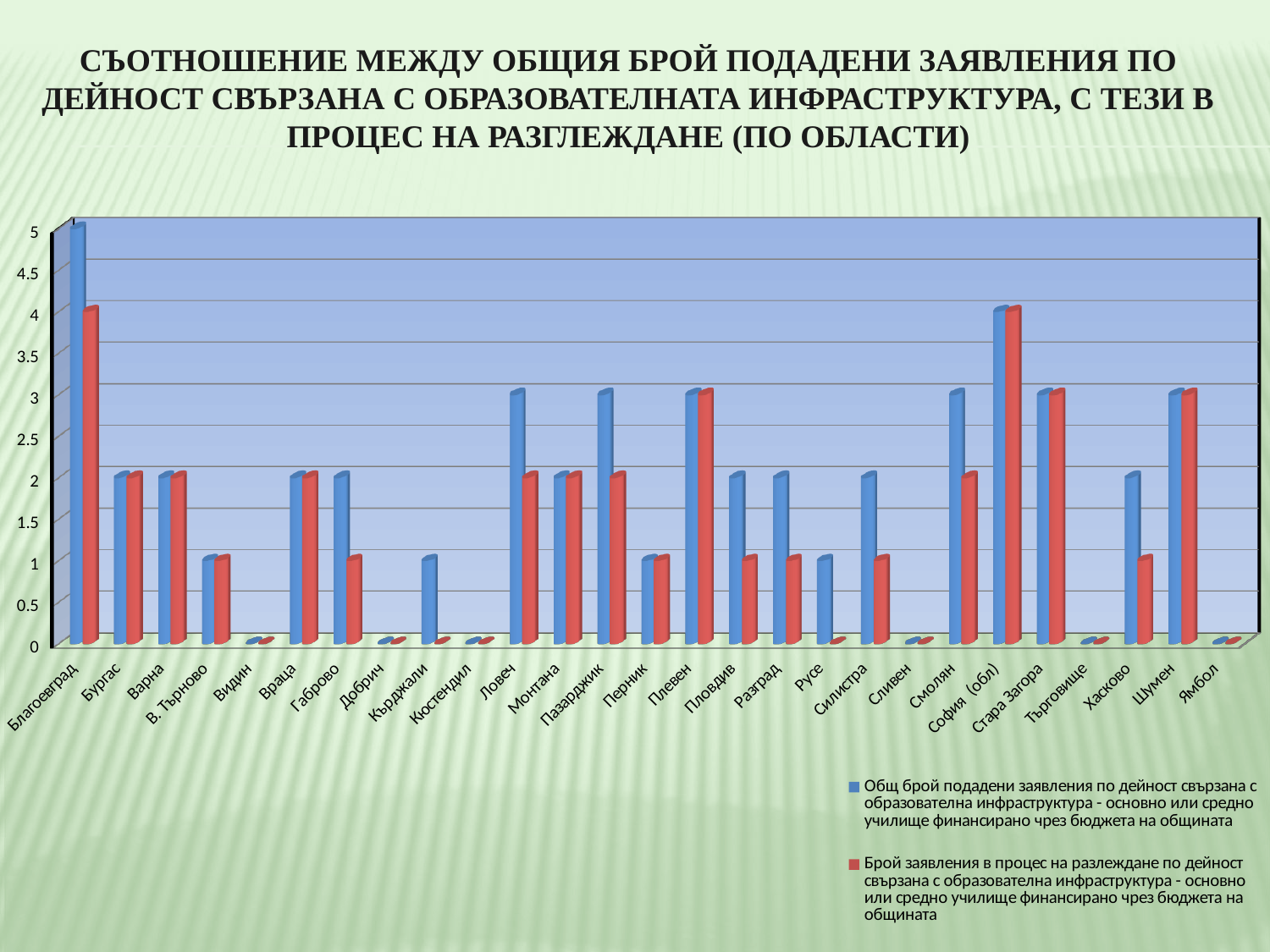

СЪОТНОШЕНИЕ МЕЖДУ ОБЩИЯ БРОЙ ПОДАДЕНИ ЗАЯВЛЕНИЯ ПО ДЕЙНОСТ СВЪРЗАНА С ОБРАЗОВАТЕЛНАТА ИНФРАСТРУКТУРА, С ТЕЗИ В ПРОЦЕС НА РАЗГЛЕЖДАНЕ (ПО ОБЛАСТИ)

[unsupported chart]